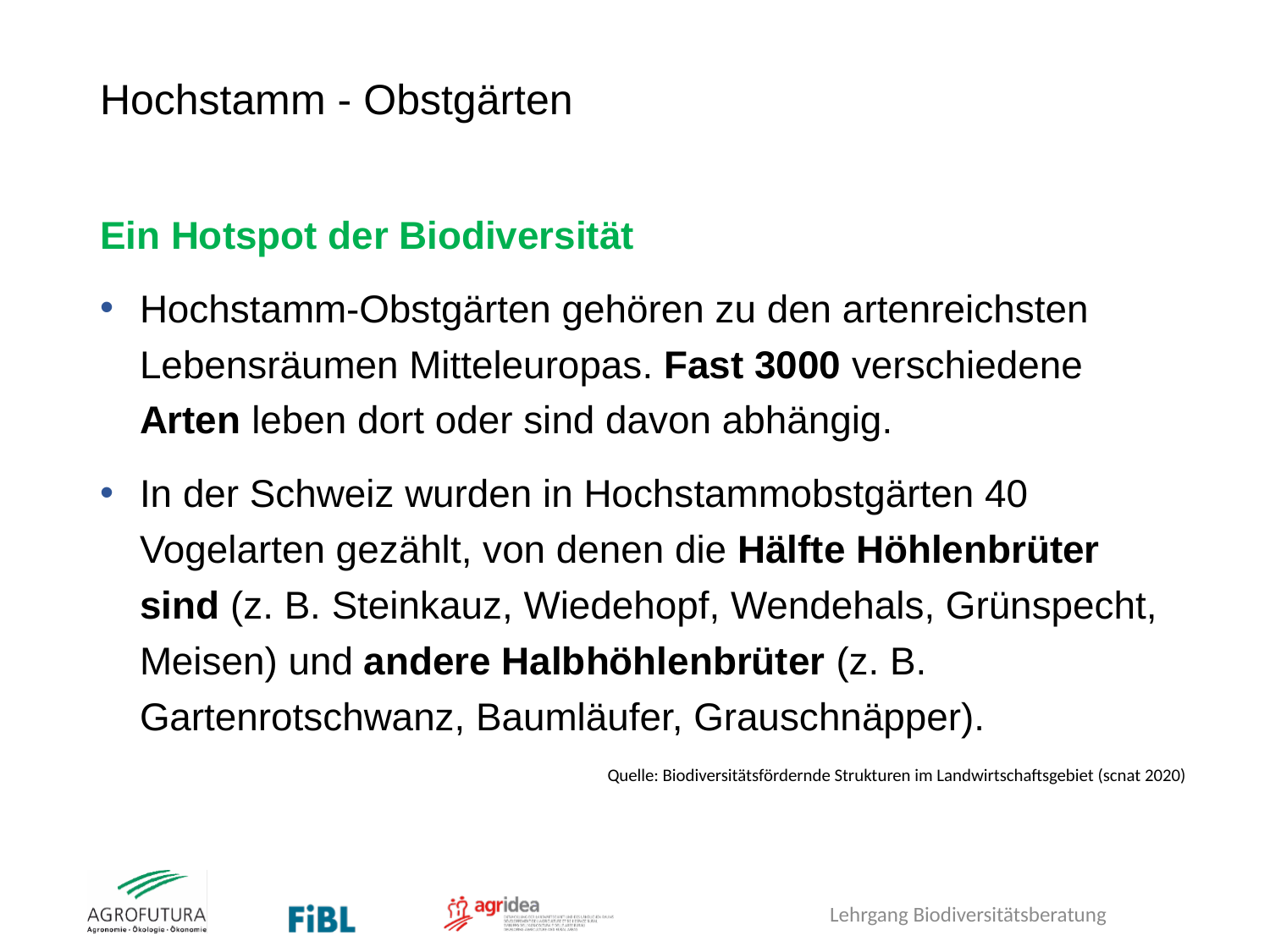

# Hochstamm - Obstgärten
Ein Hotspot der Biodiversität
Hochstamm-Obstgärten gehören zu den artenreichsten Lebensräumen Mitteleuropas. Fast 3000 verschiedene Arten leben dort oder sind davon abhängig.
In der Schweiz wurden in Hochstammobstgärten 40 Vogelarten gezählt, von denen die Hälfte Höhlenbrüter sind (z. B. Steinkauz, Wiedehopf, Wendehals, Grünspecht, Meisen) und andere Halbhöhlenbrüter (z. B. Gartenrotschwanz, Baumläufer, Grauschnäpper).

Quelle: Biodiversitätsfördernde Strukturen im Landwirtschaftsgebiet (scnat 2020)
Lehrgang Biodiversitätsberatung